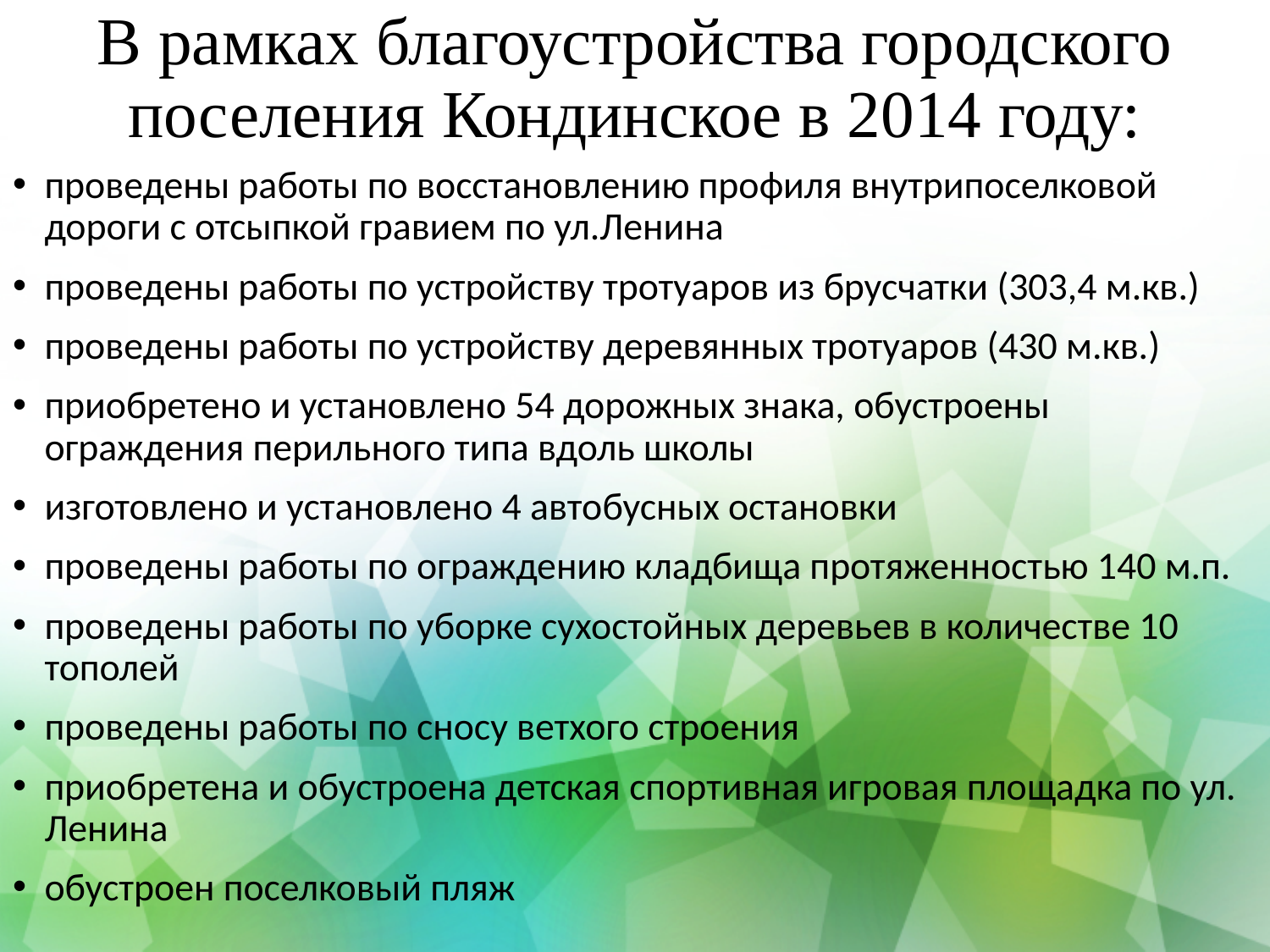

# В рамках благоустройства городского поселения Кондинское в 2014 году:
проведены работы по восстановлению профиля внутрипоселковой дороги с отсыпкой гравием по ул.Ленина
проведены работы по устройству тротуаров из брусчатки (303,4 м.кв.)
проведены работы по устройству деревянных тротуаров (430 м.кв.)
приобретено и установлено 54 дорожных знака, обустроены ограждения перильного типа вдоль школы
изготовлено и установлено 4 автобусных остановки
проведены работы по ограждению кладбища протяженностью 140 м.п.
проведены работы по уборке сухостойных деревьев в количестве 10 тополей
проведены работы по сносу ветхого строения
приобретена и обустроена детская спортивная игровая площадка по ул. Ленина
обустроен поселковый пляж